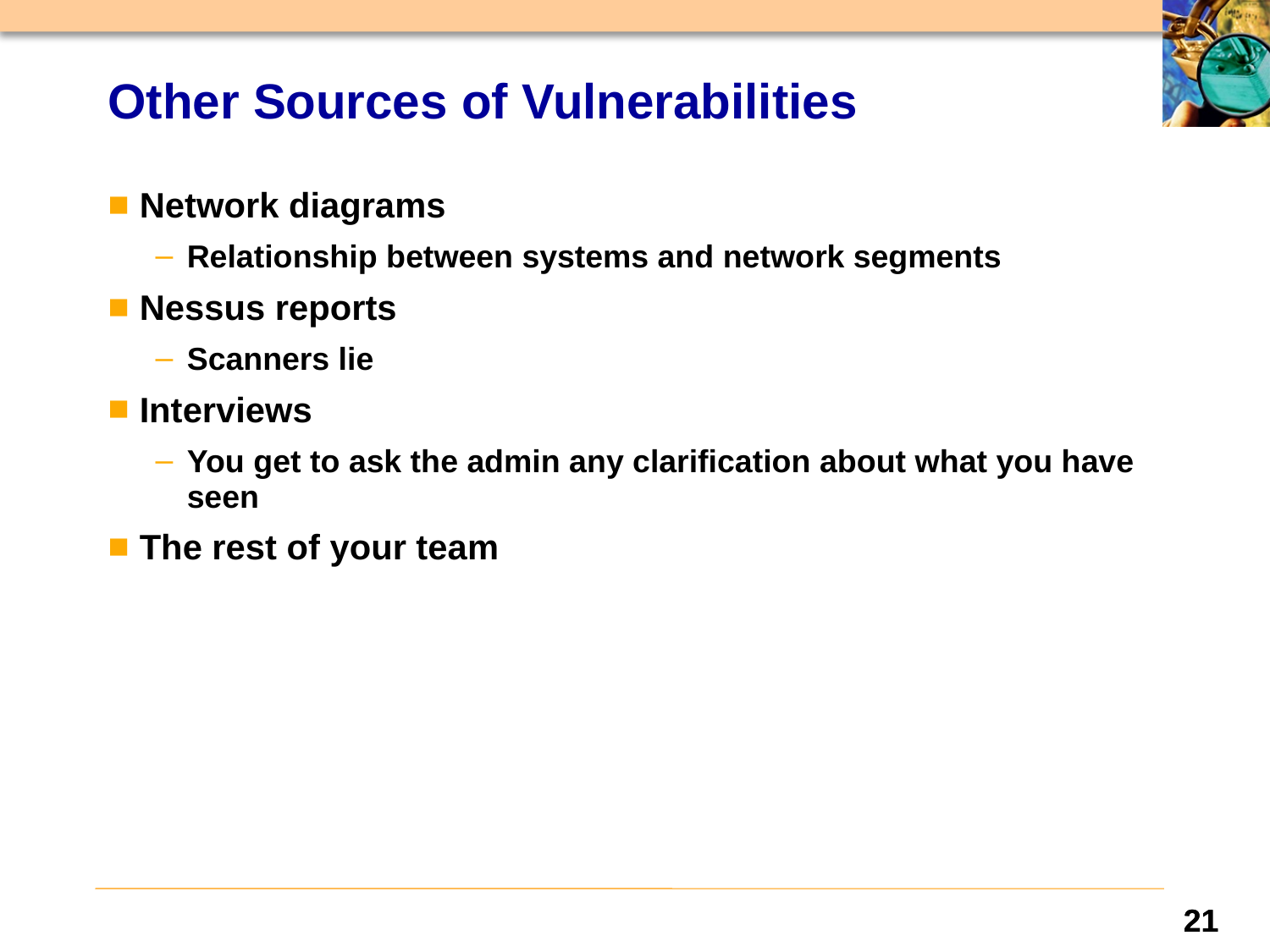

# Other Sources of Vulnerabilities
Network diagrams
Relationship between systems and network segments
Nessus reports
Scanners lie
Interviews
You get to ask the admin any clarification about what you have seen
The rest of your team
21